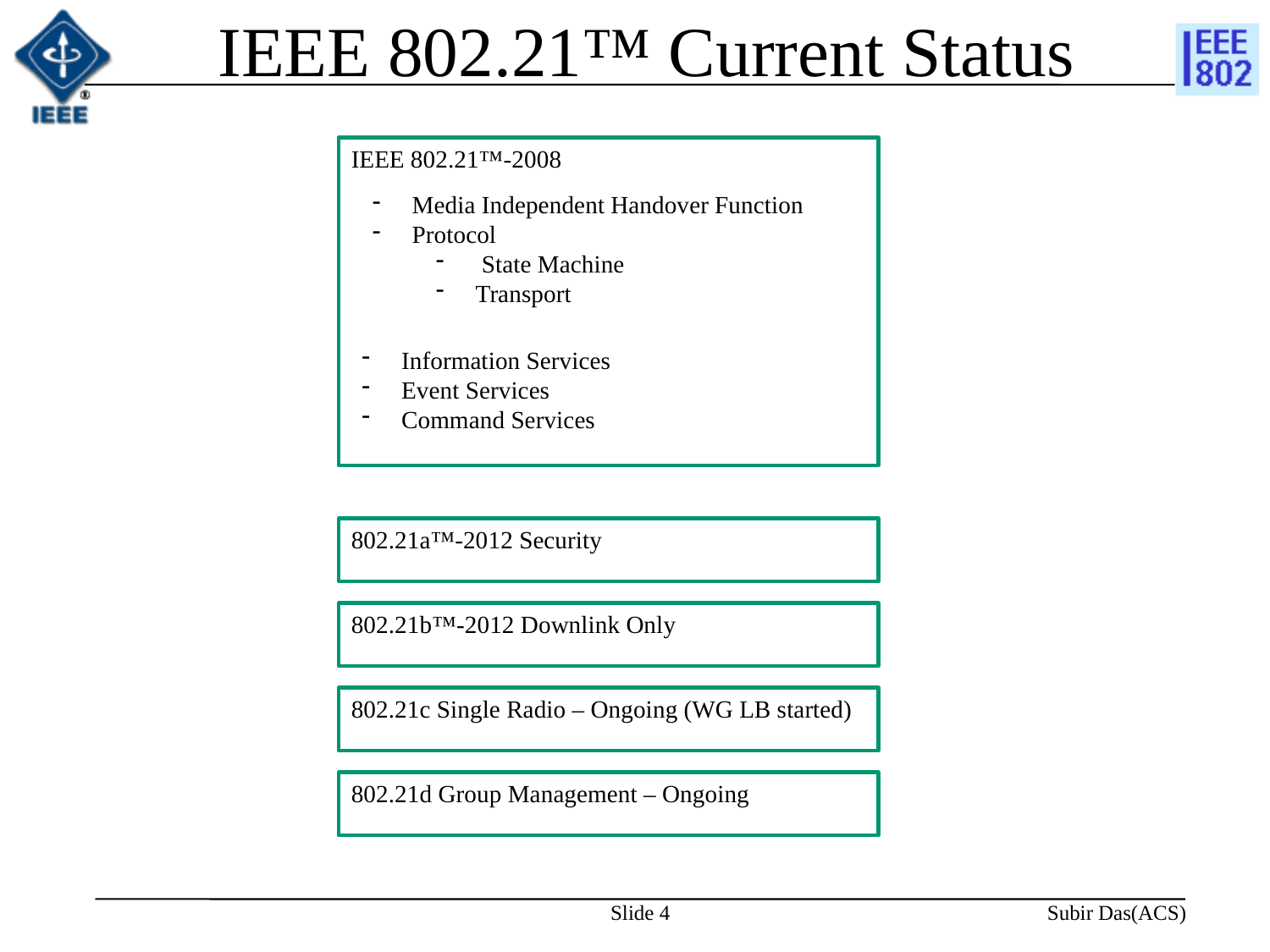

IEEE 802.21™ Current Status
IEEE 802.21™-2008
Media Independent Handover Function
Protocol
 State Machine
Transport
Information Services
Event Services
Command Services
802.21a™-2012 Security
802.21b™-2012 Downlink Only
802.21c Single Radio – Ongoing (WG LB started)
802.21d Group Management – Ongoing
Slide 4
Subir Das(ACS)